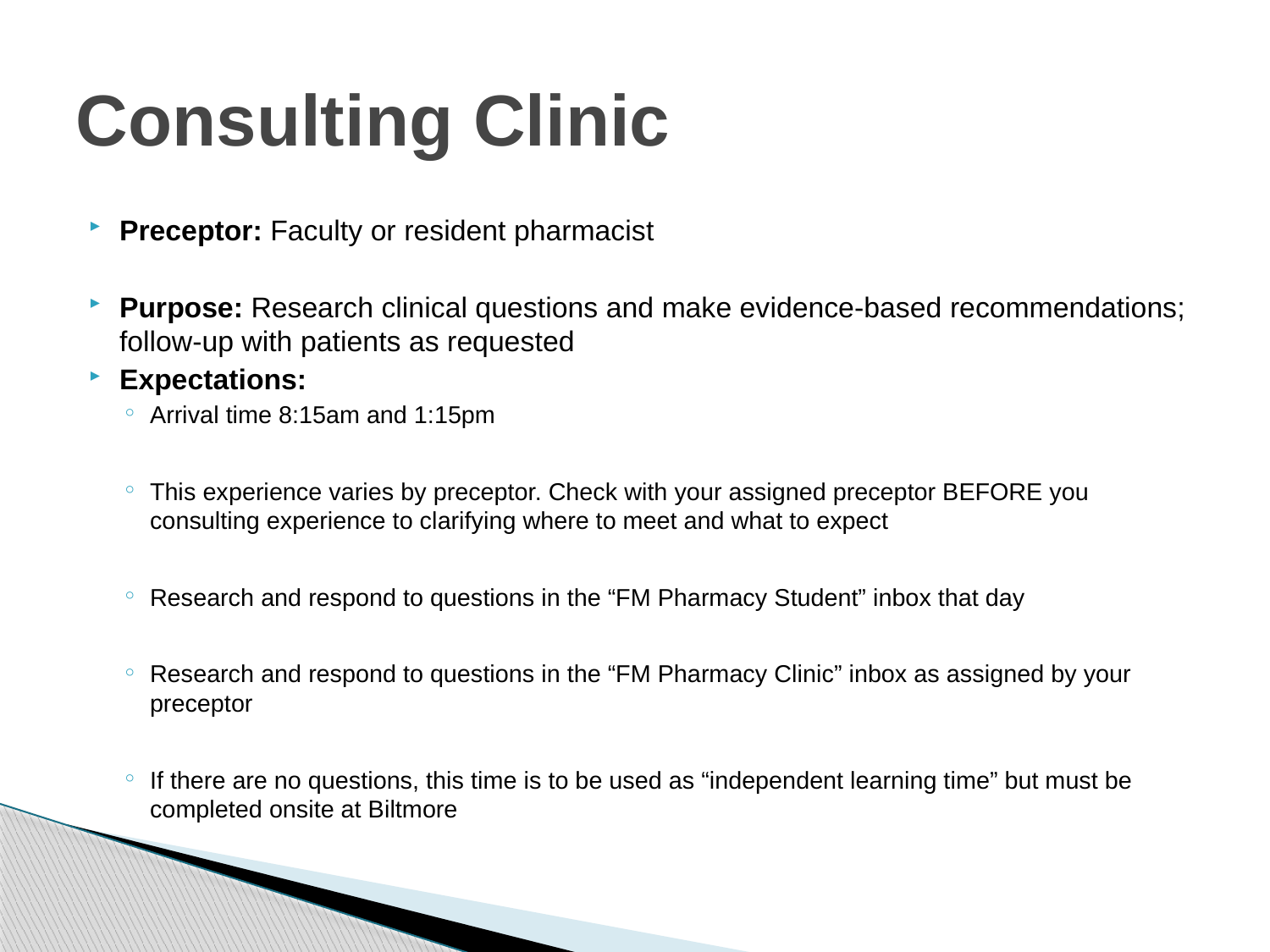

# Consulting Clinic
Preceptor: Faculty or resident pharmacist

Purpose: Research clinical questions and make evidence-based recommendations; follow-up with patients as requested
Expectations:
Arrival time 8:15am and 1:15pm

This experience varies by preceptor. Check with your assigned preceptor BEFORE you consulting experience to clarifying where to meet and what to expect

Research and respond to questions in the “FM Pharmacy Student” inbox that day

Research and respond to questions in the “FM Pharmacy Clinic” inbox as assigned by your preceptor

If there are no questions, this time is to be used as “independent learning time” but must be completed onsite at Biltmore